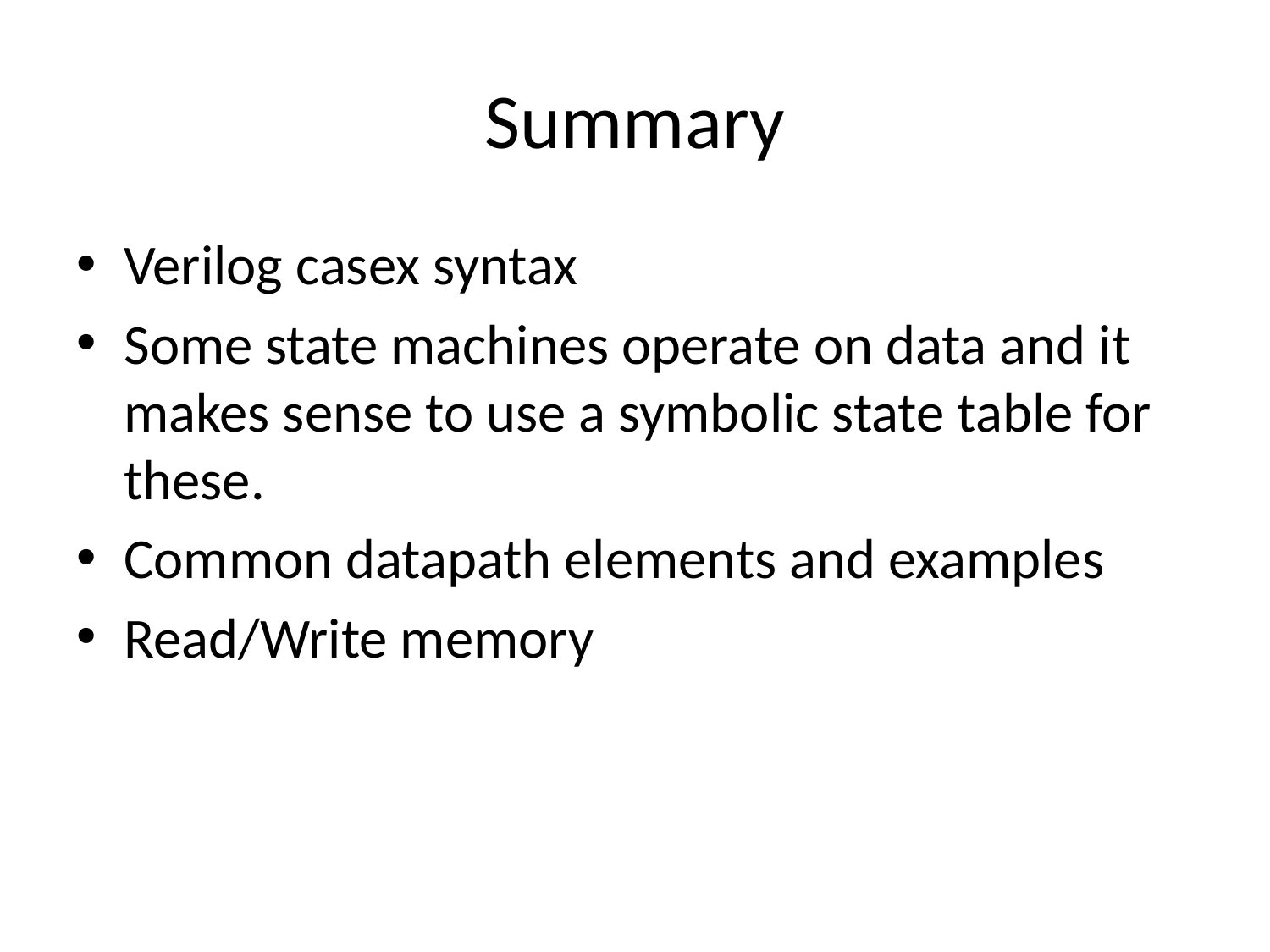

# Summary
Verilog casex syntax
Some state machines operate on data and it makes sense to use a symbolic state table for these.
Common datapath elements and examples
Read/Write memory